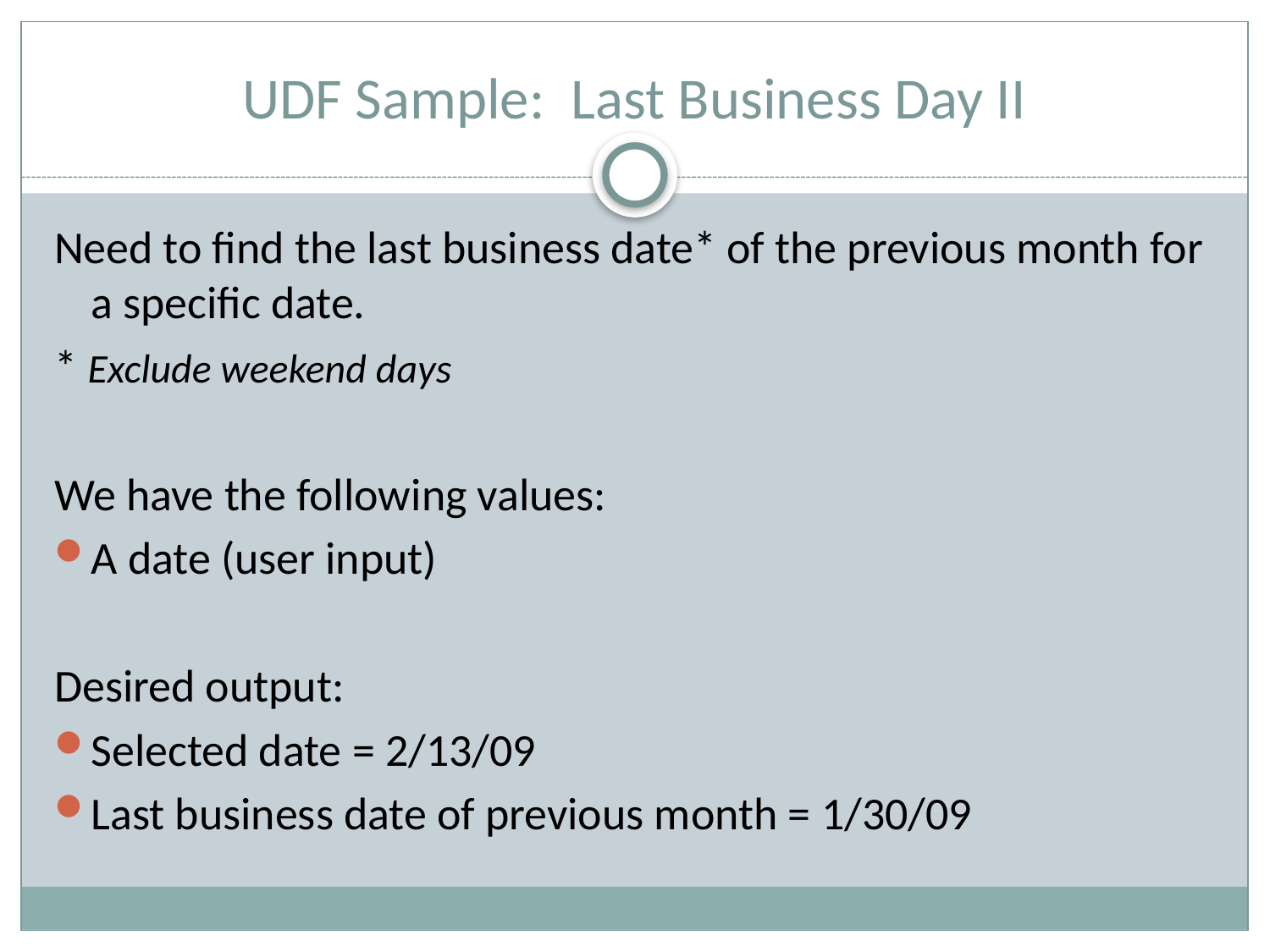

# UDF Sample:  Last Business Day II
Need to find the last business date* of the previous month for a specific date.
* Exclude weekend days

We have the following values:
A date (user input)

Desired output:
Selected date = 2/13/09
Last business date of previous month = 1/30/09